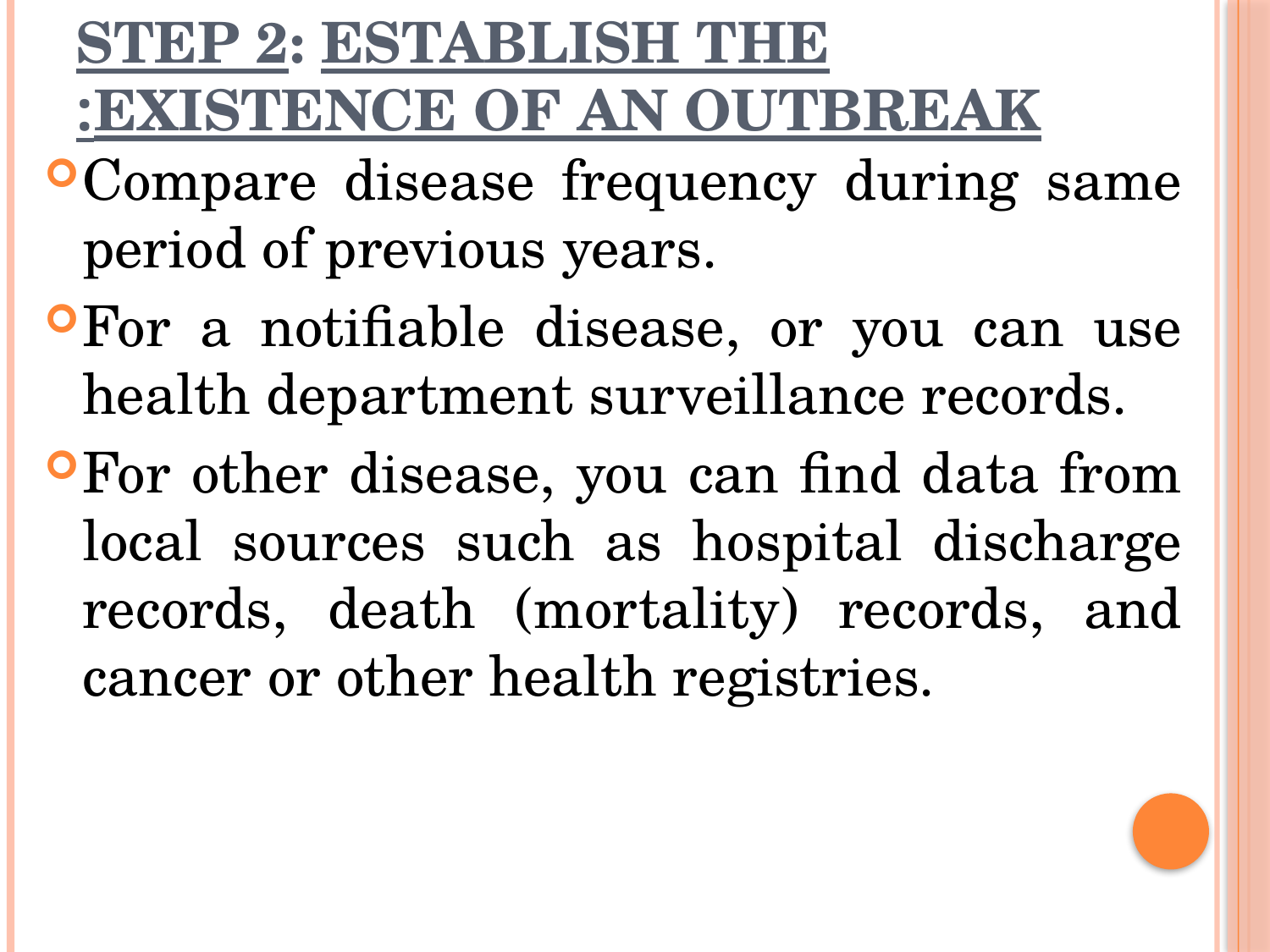

# Step 2: Establish the Existence of an Outbreak:
Compare disease frequency during same period of previous years.
For a notifiable disease, or you can use health department surveillance records.
For other disease, you can find data from local sources such as hospital discharge records, death (mortality) records, and cancer or other health registries.